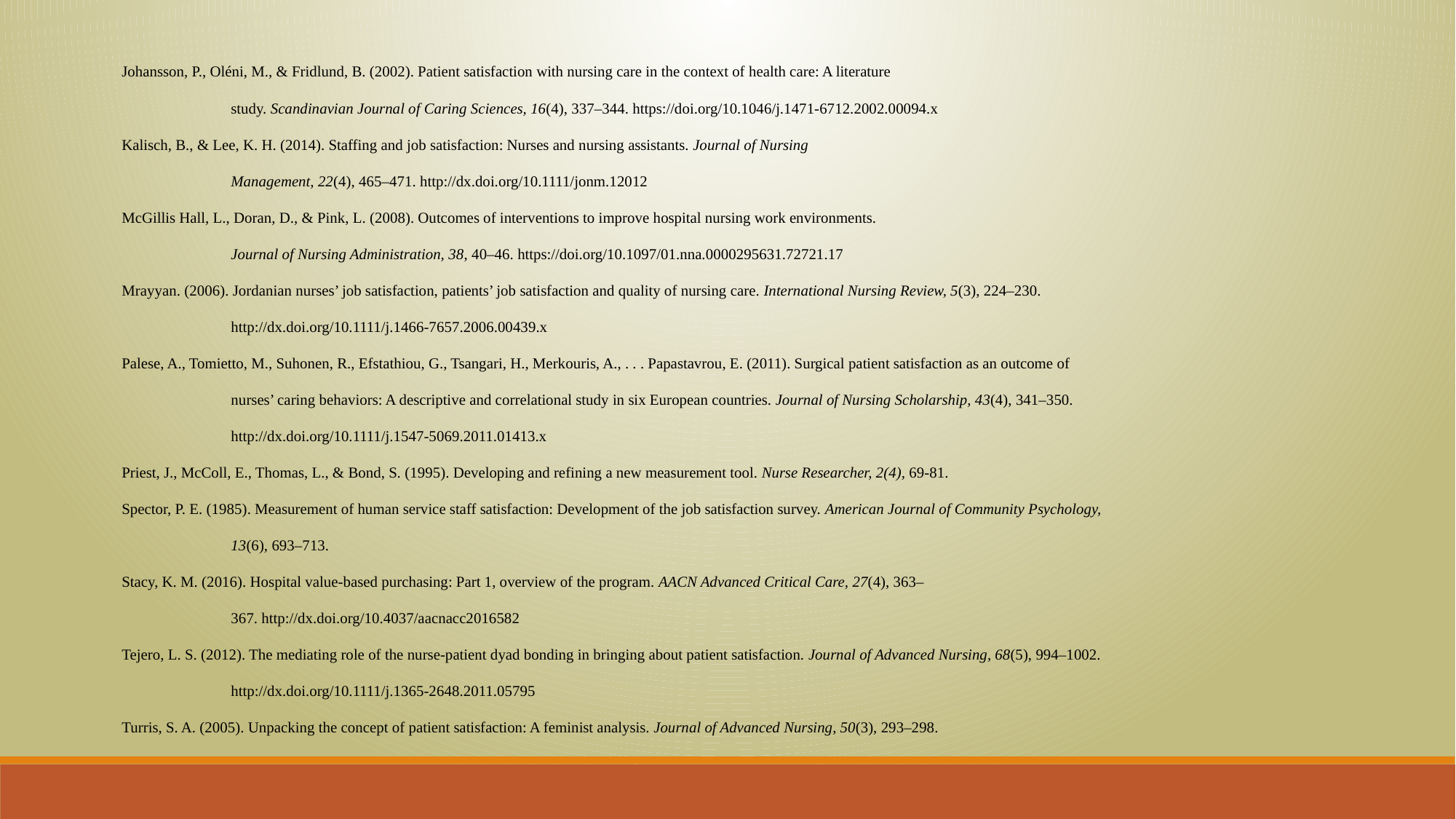

Johansson, P., Oléni, M., & Fridlund, B. (2002). Patient satisfaction with nursing care in the context of health care: A literature

		study. Scandinavian Journal of Caring Sciences, 16(4), 337–344. https://doi.org/10.1046/j.1471-6712.2002.00094.x

	Kalisch, B., & Lee, K. H. (2014). Staffing and job satisfaction: Nurses and nursing assistants. Journal of Nursing

		Management, 22(4), 465–471. http://dx.doi.org/10.1111/jonm.12012

	McGillis Hall, L., Doran, D., & Pink, L. (2008). Outcomes of interventions to improve hospital nursing work environments.

		Journal of Nursing Administration, 38, 40–46. https://doi.org/10.1097/01.nna.0000295631.72721.17

	Mrayyan. (2006). Jordanian nurses’ job satisfaction, patients’ job satisfaction and quality of nursing care. International Nursing Review, 5(3), 224–230.

		http://dx.doi.org/10.1111/j.1466-7657.2006.00439.x

	Palese, A., Tomietto, M., Suhonen, R., Efstathiou, G., Tsangari, H., Merkouris, A., . . . Papastavrou, E. (2011). Surgical patient satisfaction as an outcome of

		nurses’ caring behaviors: A descriptive and correlational study in six European countries. Journal of Nursing Scholarship, 43(4), 341–350.

		http://dx.doi.org/10.1111/j.1547-5069.2011.01413.x

	Priest, J., McColl, E., Thomas, L., & Bond, S. (1995). Developing and refining a new measurement tool. Nurse Researcher, 2(4), 69-81.

	Spector, P. E. (1985). Measurement of human service staff satisfaction: Development of the job satisfaction survey. American Journal of Community Psychology,

		13(6), 693–713.

	Stacy, K. M. (2016). Hospital value-based purchasing: Part 1, overview of the program. AACN Advanced Critical Care, 27(4), 363–

		367. http://dx.doi.org/10.4037/aacnacc2016582

	Tejero, L. S. (2012). The mediating role of the nurse-patient dyad bonding in bringing about patient satisfaction. Journal of Advanced Nursing, 68(5), 994–1002.

		http://dx.doi.org/10.1111/j.1365-2648.2011.05795

	Turris, S. A. (2005). Unpacking the concept of patient satisfaction: A feminist analysis. Journal of Advanced Nursing, 50(3), 293–298.